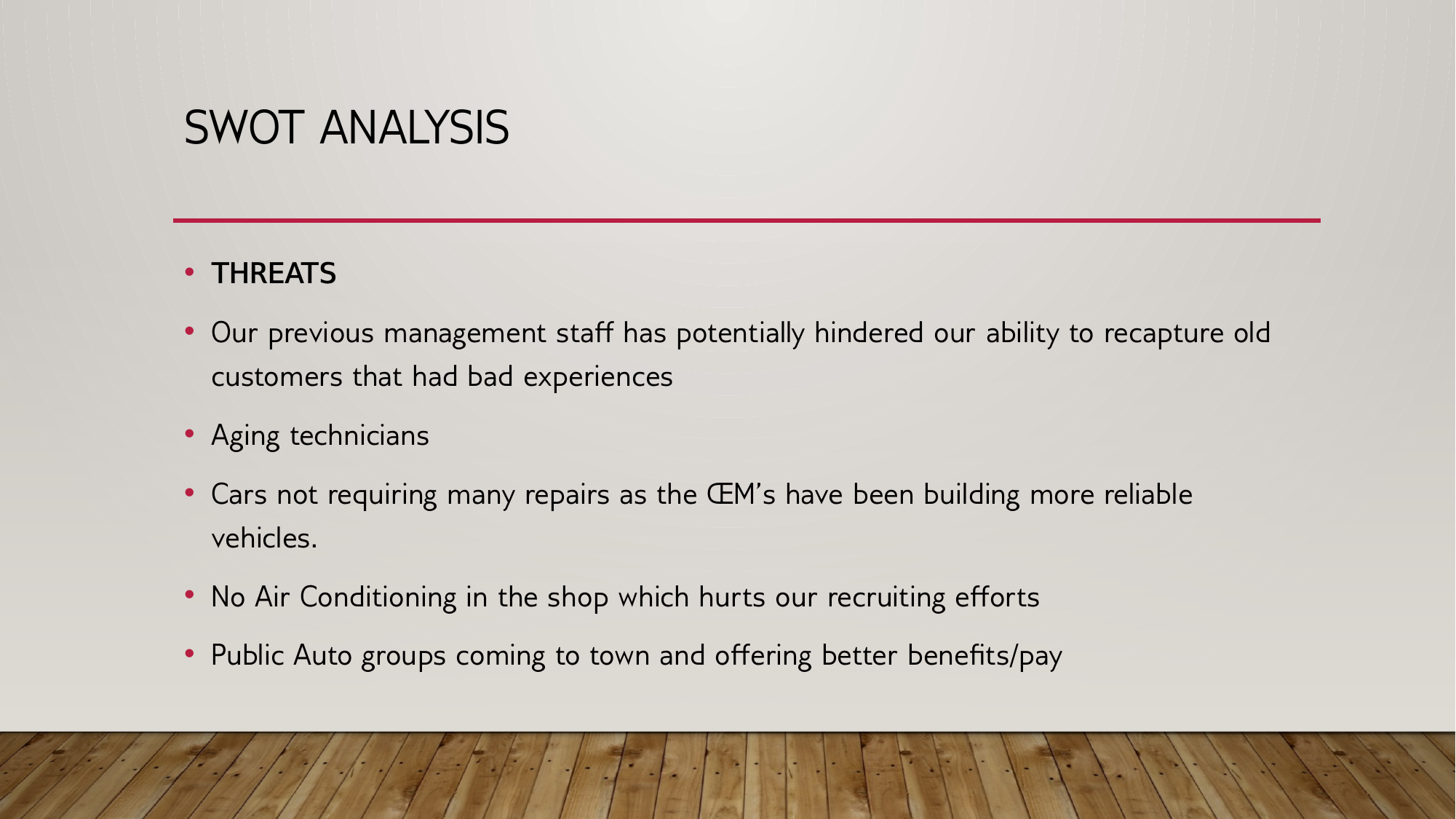

# SWOT Analysis
THREATS
Our previous management staff has potentially hindered our ability to recapture old customers that had bad experiences
Aging technicians
Cars not requiring many repairs as the OEM’s have been building more reliable vehicles.
No Air Conditioning in the shop which hurts our recruiting efforts
Public Auto groups coming to town and offering better benefits/pay